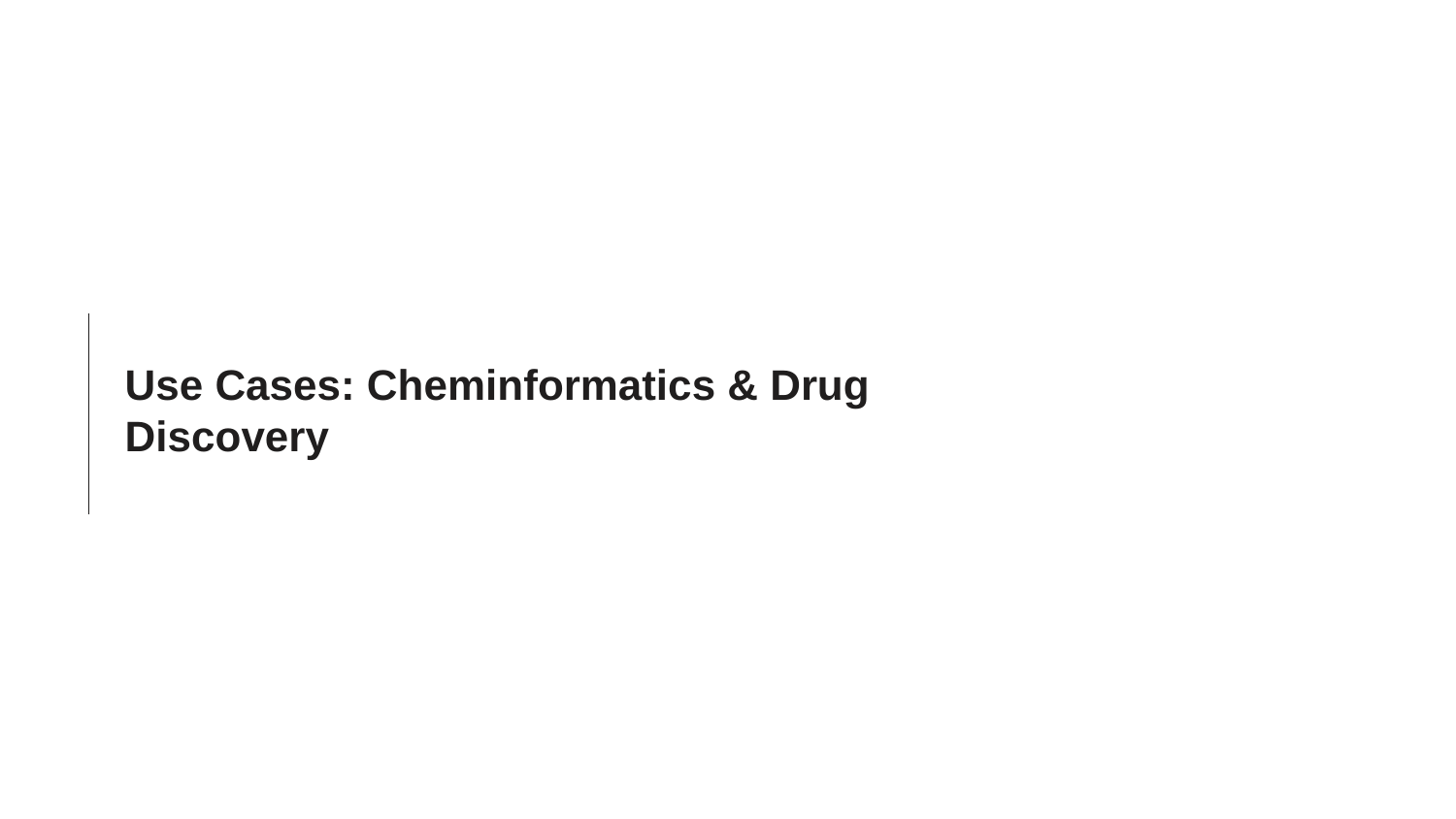

# Use Cases: Cheminformatics & Drug Discovery